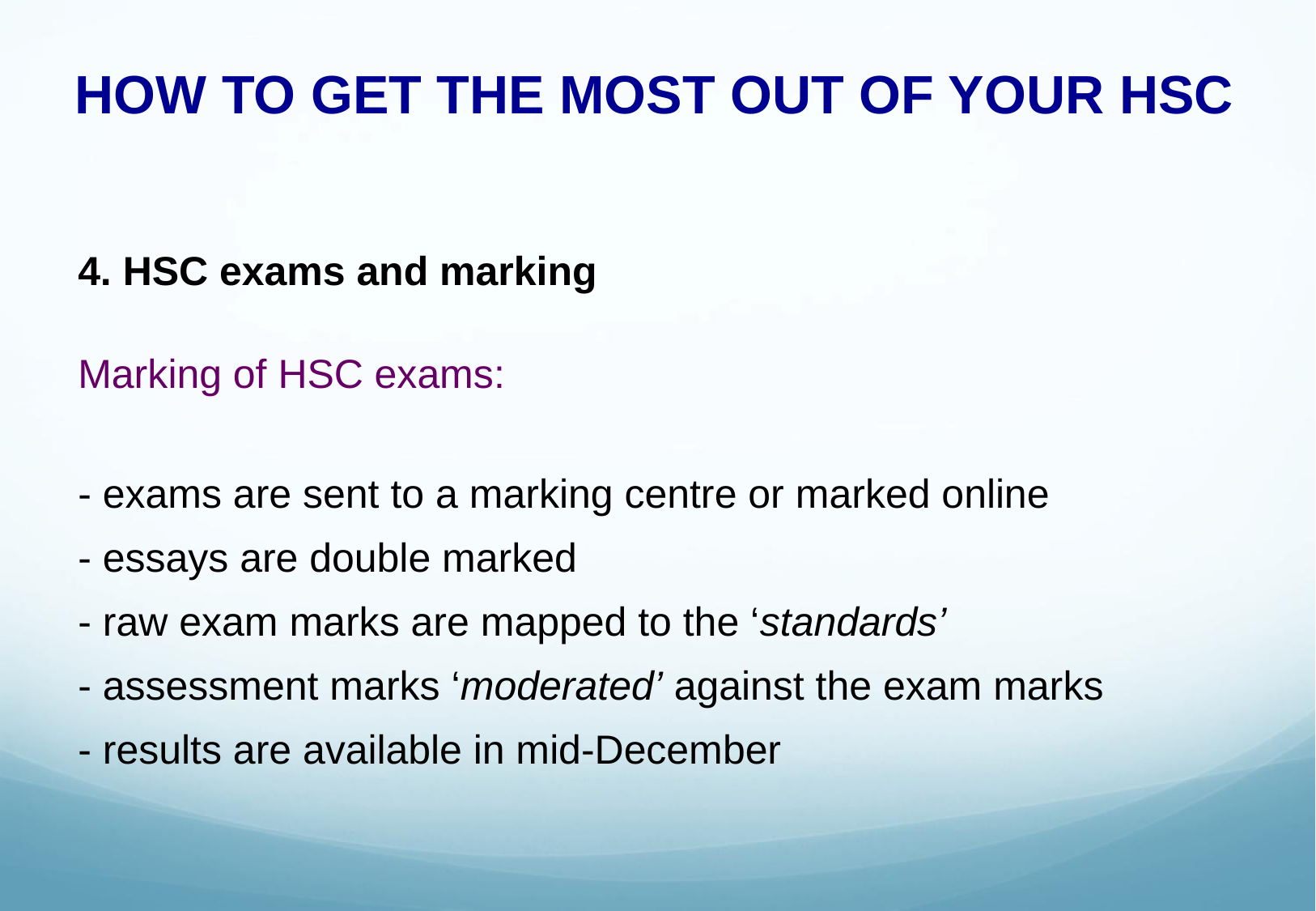

# HOW TO GET THE MOST OUT OF YOUR HSC

4. HSC exams and marking

Marking of HSC exams:

- exams are sent to a marking centre or marked online
- essays are double marked
- raw exam marks are mapped to the ‘standards’
- assessment marks ‘moderated’ against the exam marks
- results are available in mid-December